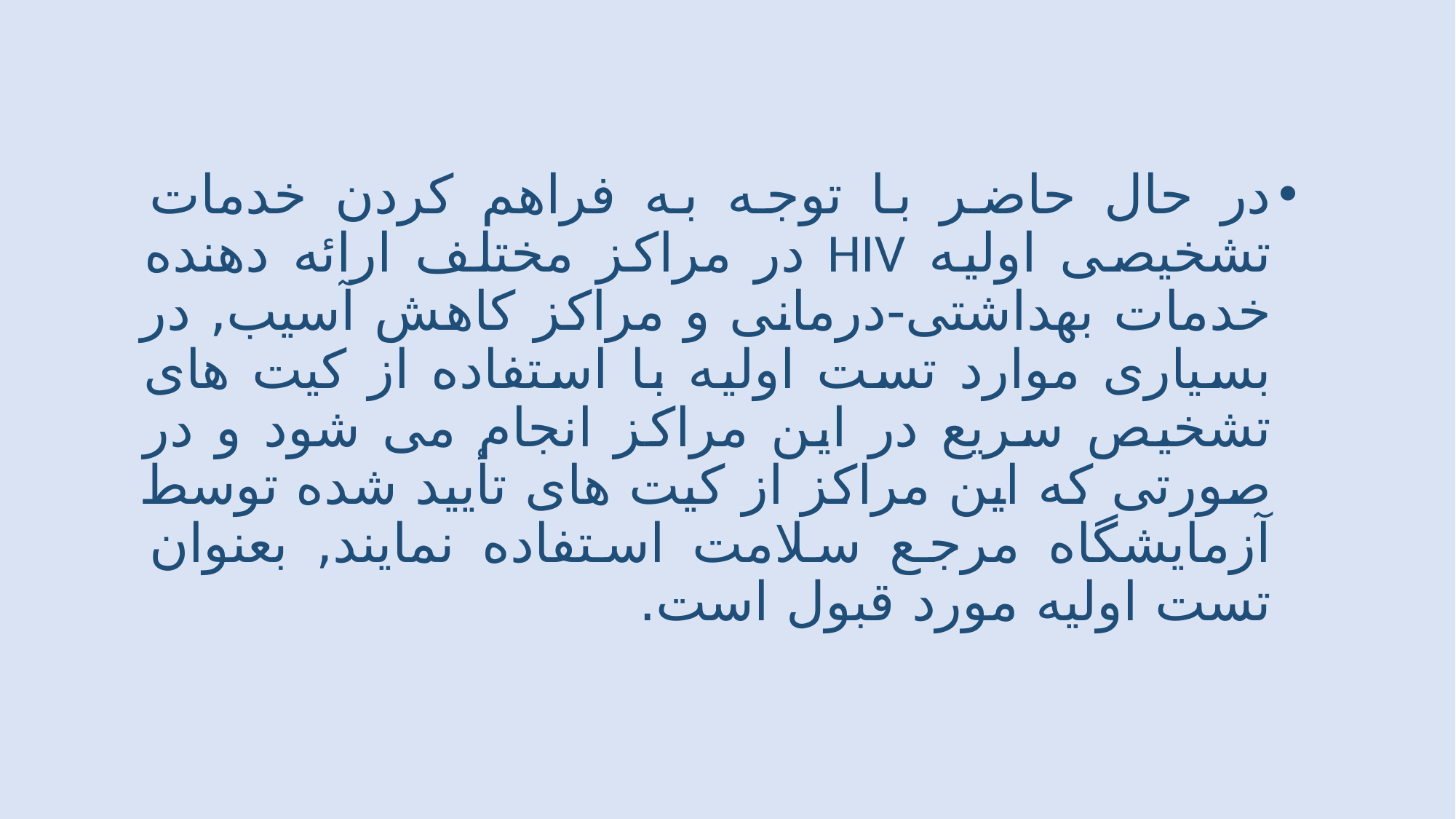

در حال حاضر با توجه به فراهم کردن خدمات تشخیصی اولیه HIV در مراکز مختلف ارائه دهنده خدمات بهداشتی-درمانی و مراکز کاهش آسیب, در بسیاری موارد تست اولیه با استفاده از کیت های تشخیص سریع در این مراکز انجام می شود و در صورتی که این مراکز از کیت های تأیید شده توسط آزمایشگاه مرجع سلامت استفاده نمایند, بعنوان تست اولیه مورد قبول است.